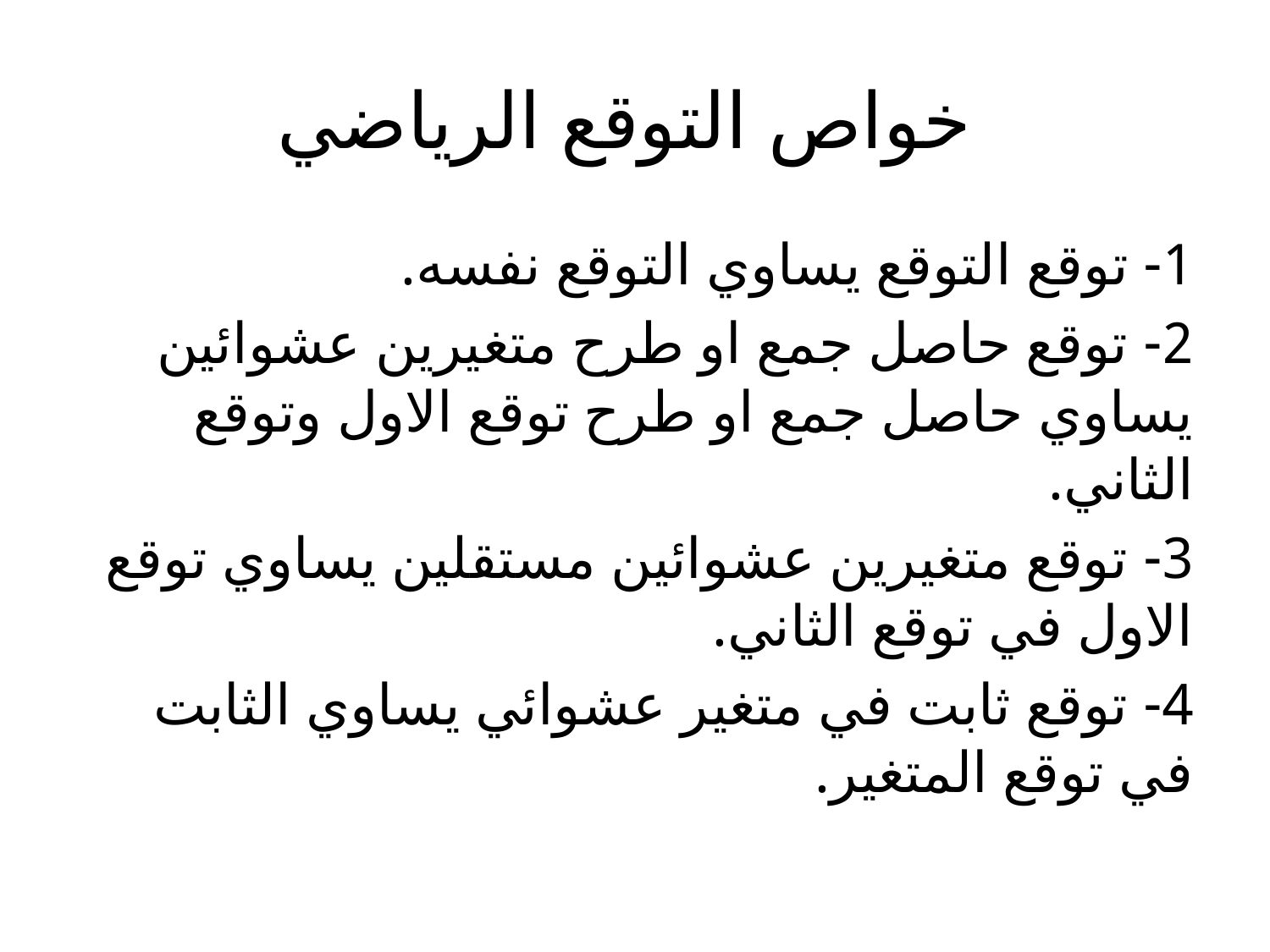

# خواص التوقع الرياضي
1- توقع التوقع يساوي التوقع نفسه.
2- توقع حاصل جمع او طرح متغيرين عشوائين يساوي حاصل جمع او طرح توقع الاول وتوقع الثاني.
3- توقع متغيرين عشوائين مستقلين يساوي توقع الاول في توقع الثاني.
4- توقع ثابت في متغير عشوائي يساوي الثابت في توقع المتغير.